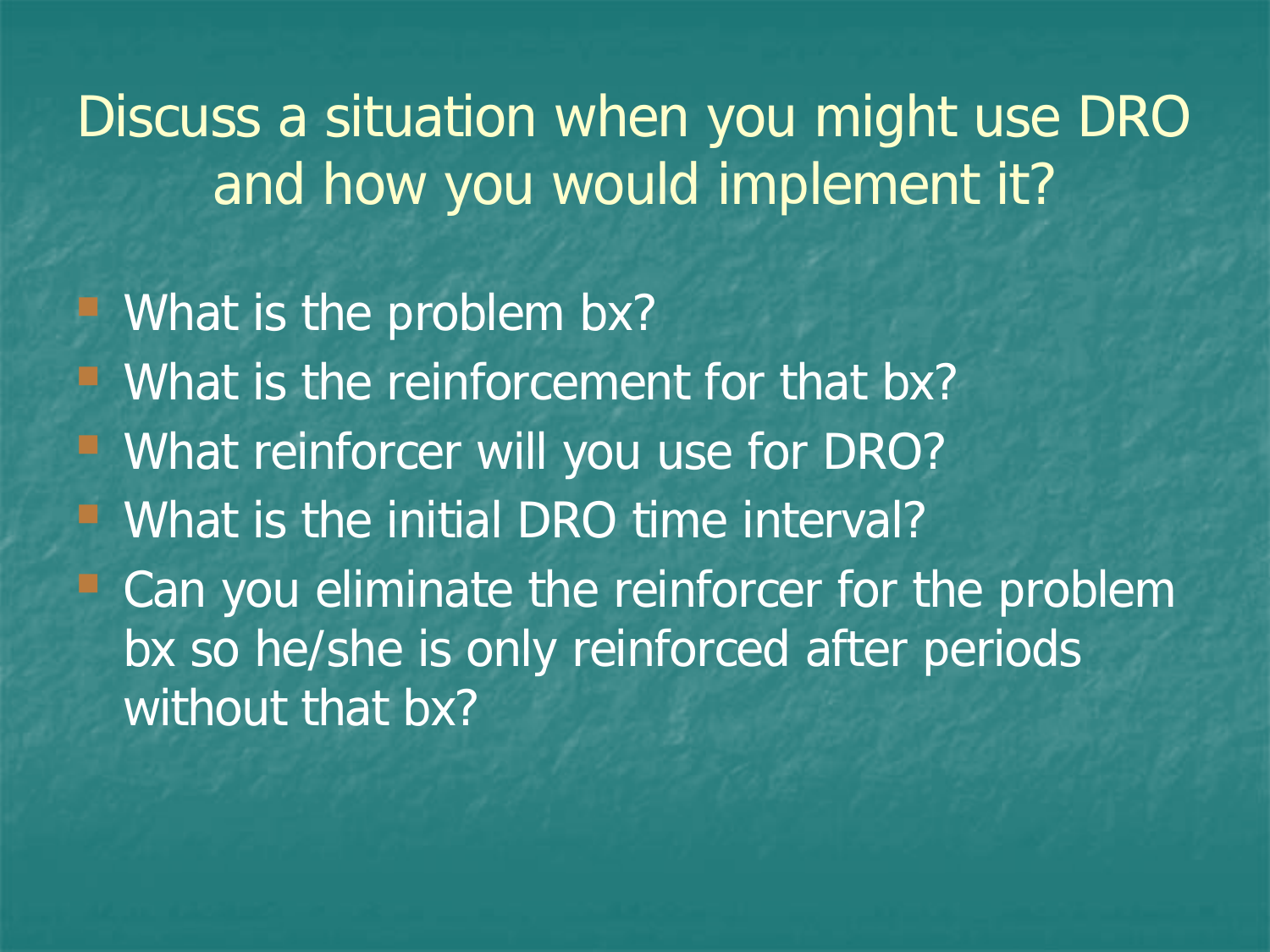

# Discuss a situation when you might use DRO and how you would implement it?
What is the problem bx?
What is the reinforcement for that bx?
What reinforcer will you use for DRO?
What is the initial DRO time interval?
Can you eliminate the reinforcer for the problem bx so he/she is only reinforced after periods without that bx?